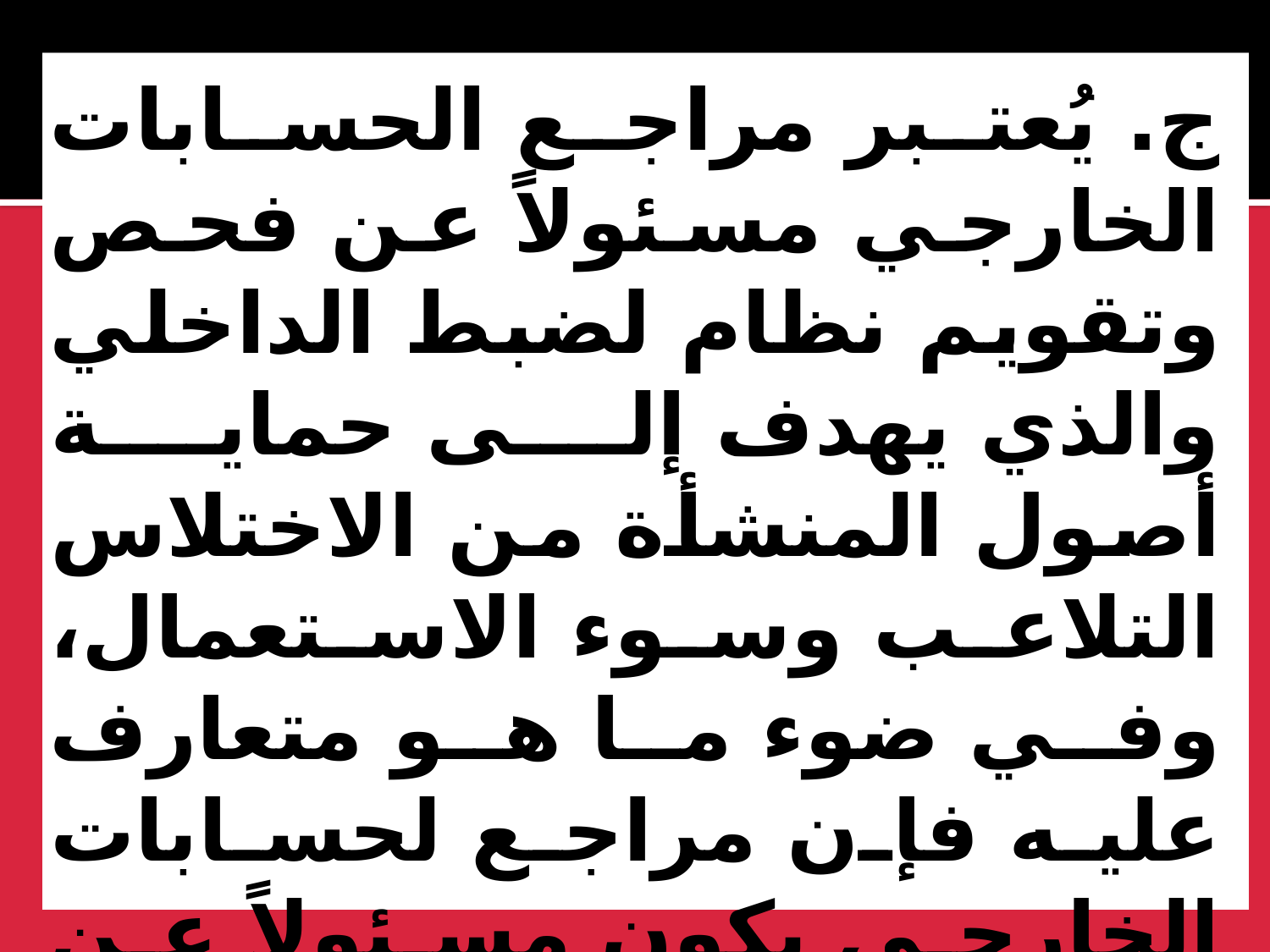

ج. يُعتبر مراجع الحسابات الخارجي مسئولاً عن فحص وتقويم نظام لضبط الداخلي والذي يهدف إلى حماية أصول المنشأة من الاختلاس التلاعب وسوء الاستعمال، وفي ضوء ما هو متعارف عليه فإن مراجع لحسابات الخارجي يكون مسئولاً عن أكتشاف ما قد يوجد من اختلاس أو تلاعب بأصول المنشأة محل المراجعة .